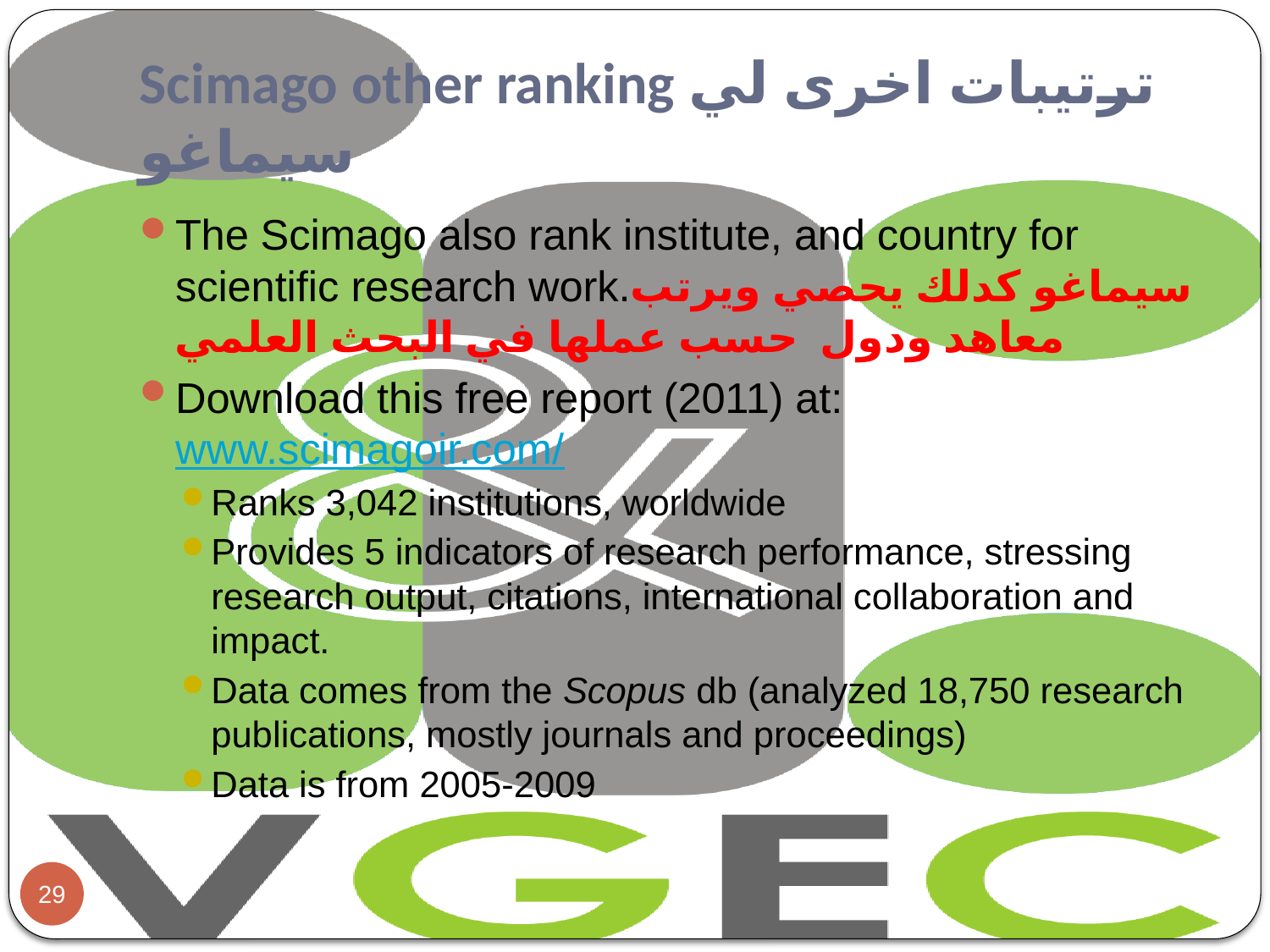

# Scimago other ranking ترتيبات اخرى لي سيماغو
The Scimago also rank institute, and country for scientific research work.سيماغو كدلك يحصي ويرتب معاهد ودول  حسب عملها في البحث العلمي
Download this free report (2011) at:  www.scimagoir.com/
Ranks 3,042 institutions, worldwide
Provides 5 indicators of research performance, stressing research output, citations, international collaboration and impact.
Data comes from the Scopus db (analyzed 18,750 research publications, mostly journals and proceedings)
Data is from 2005-2009
29